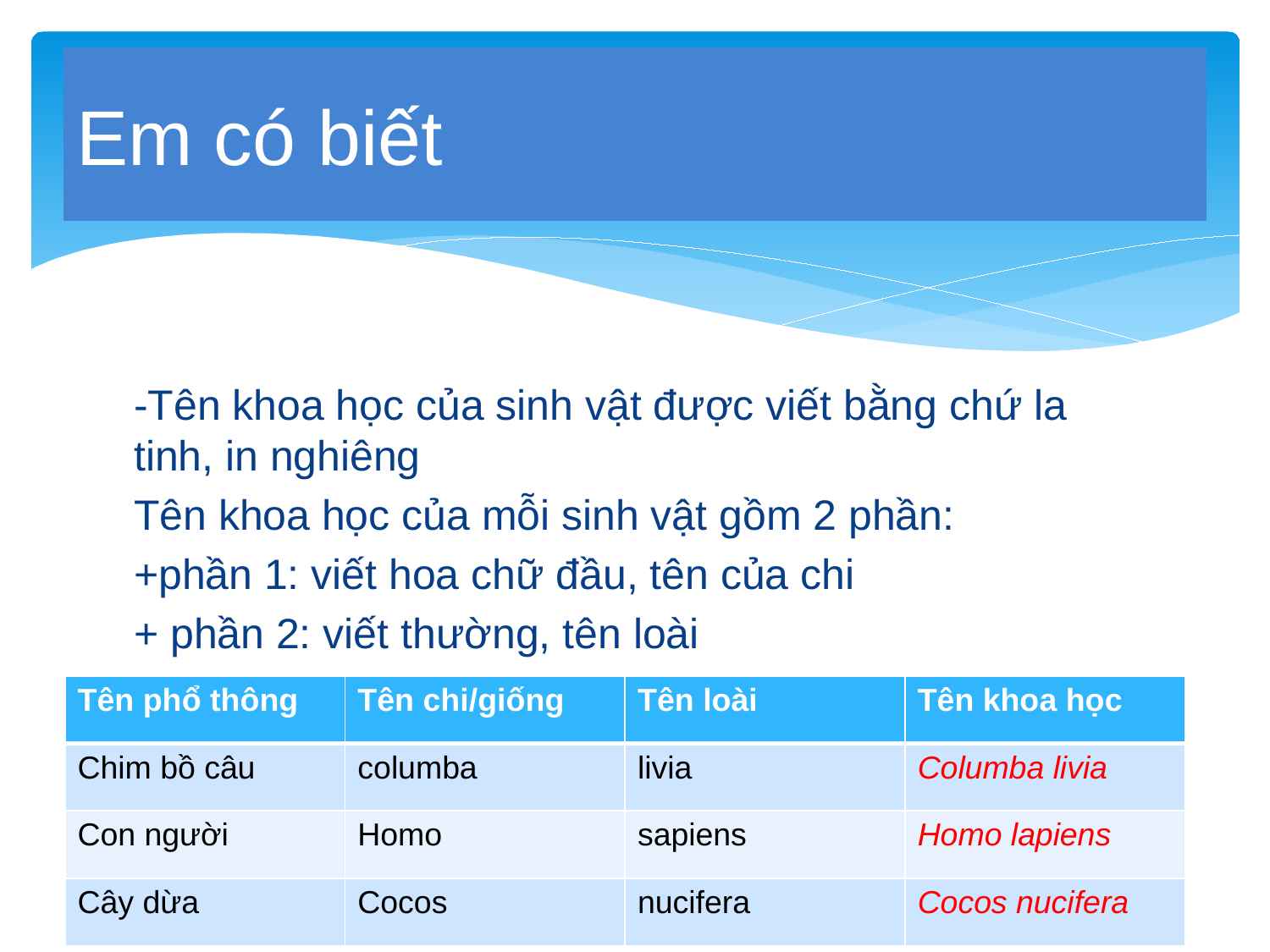

# Em có biết
-Tên khoa học của sinh vật được viết bằng chứ la tinh, in nghiêng
Tên khoa học của mỗi sinh vật gồm 2 phần:
+phần 1: viết hoa chữ đầu, tên của chi
+ phần 2: viết thường, tên loài
| Tên phổ thông | Tên chi/giống | Tên loài | Tên khoa học |
| --- | --- | --- | --- |
| Chim bồ câu | columba | livia | Columba livia |
| Con người | Homo | sapiens | Homo lapiens |
| Cây dừa | Cocos | nucifera | Cocos nucifera |